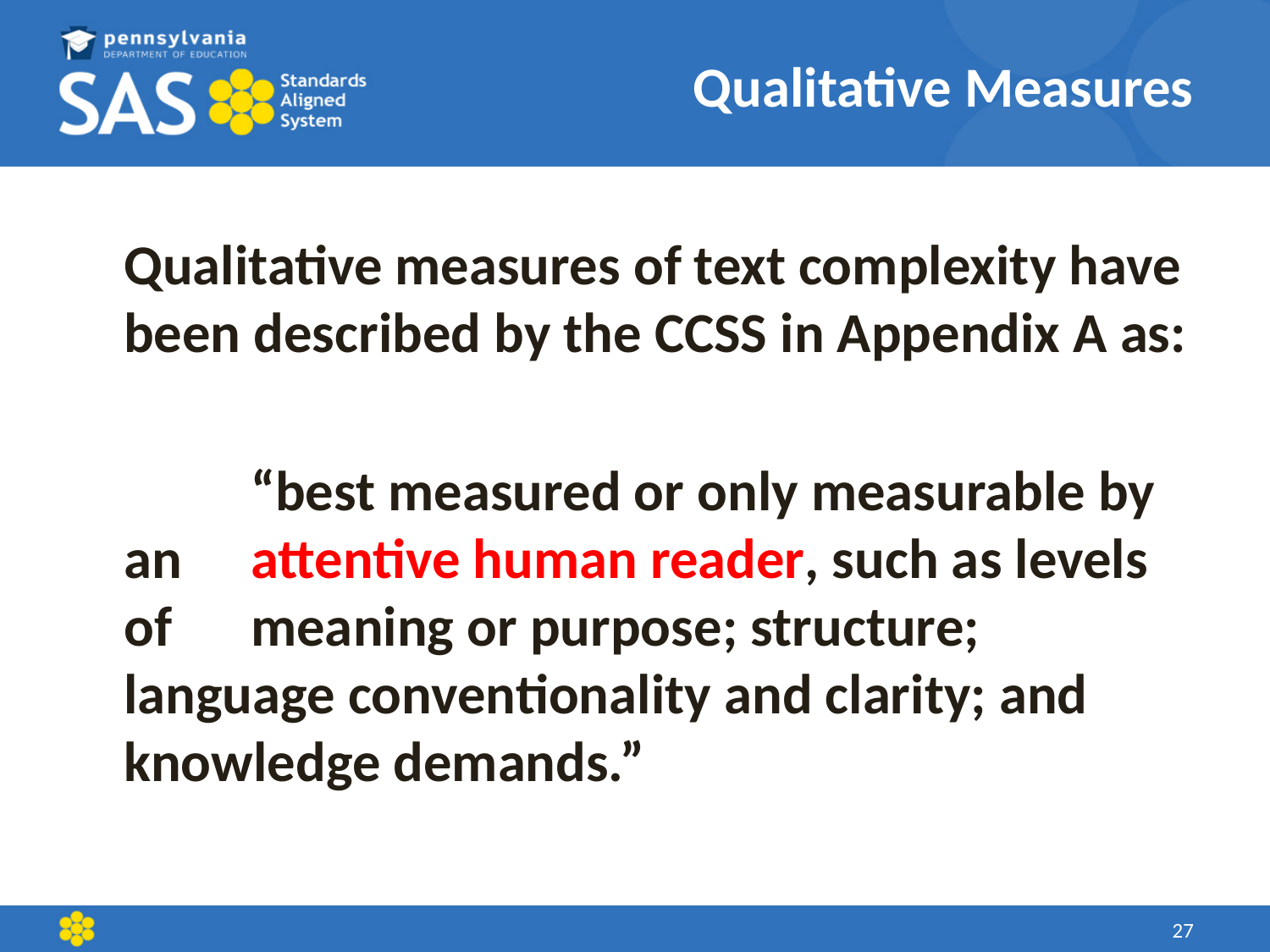

# Qualitative Measures
	Qualitative measures of text complexity have been described by the CCSS in Appendix A as:

		“best measured or only measurable by an 	attentive human reader, such as levels of 	meaning or purpose; structure; language conventionality and clarity; and 	knowledge demands.”
27